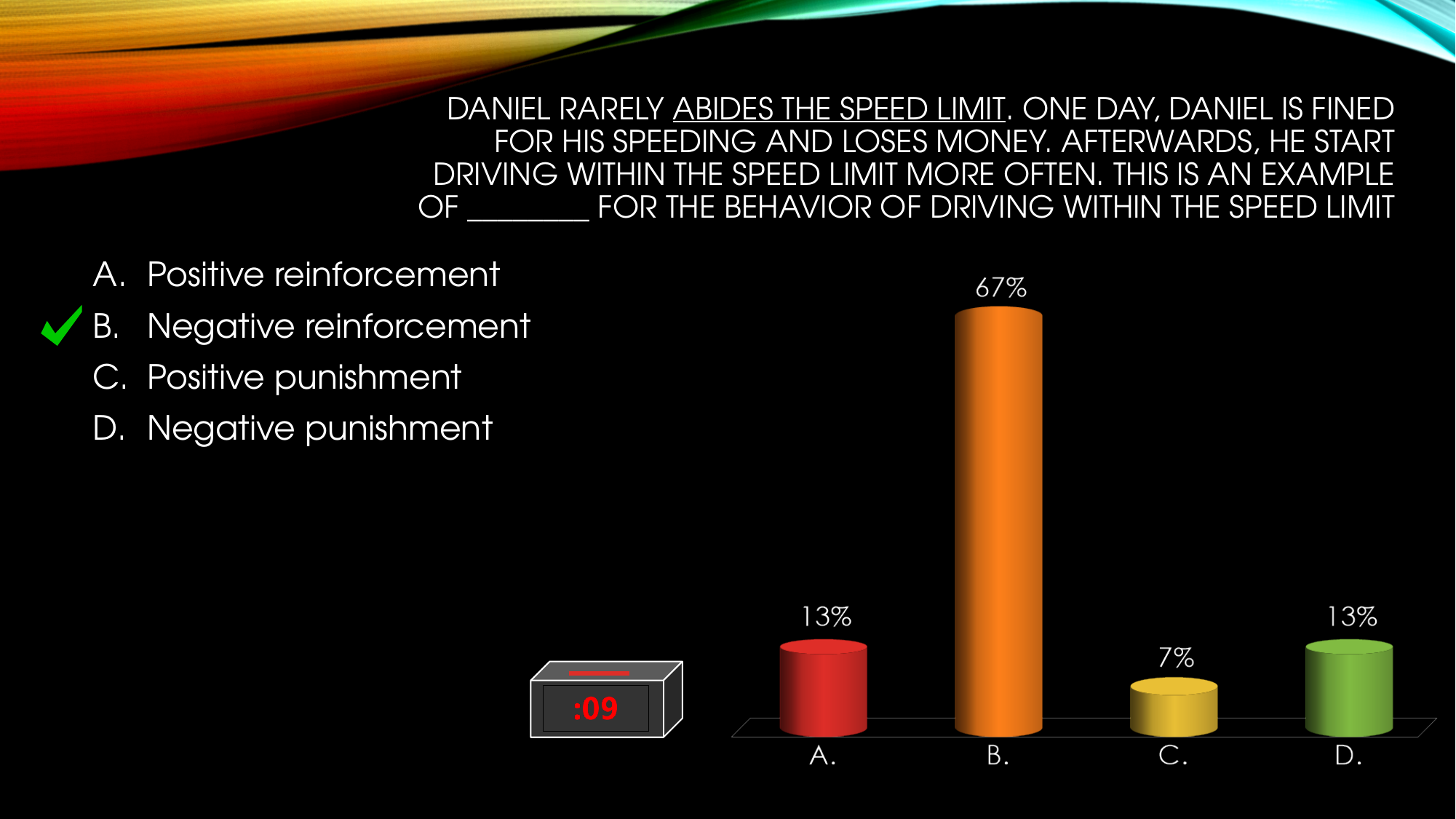

# Daniel rarely abides the speed limit. One day, Daniel is fined for his speeding and loses money. Afterwards, he start driving within the speed limit more often. This is an example of ________ for the behavior of driving within the speed limit
Positive reinforcement
Negative reinforcement
Positive punishment
Negative punishment